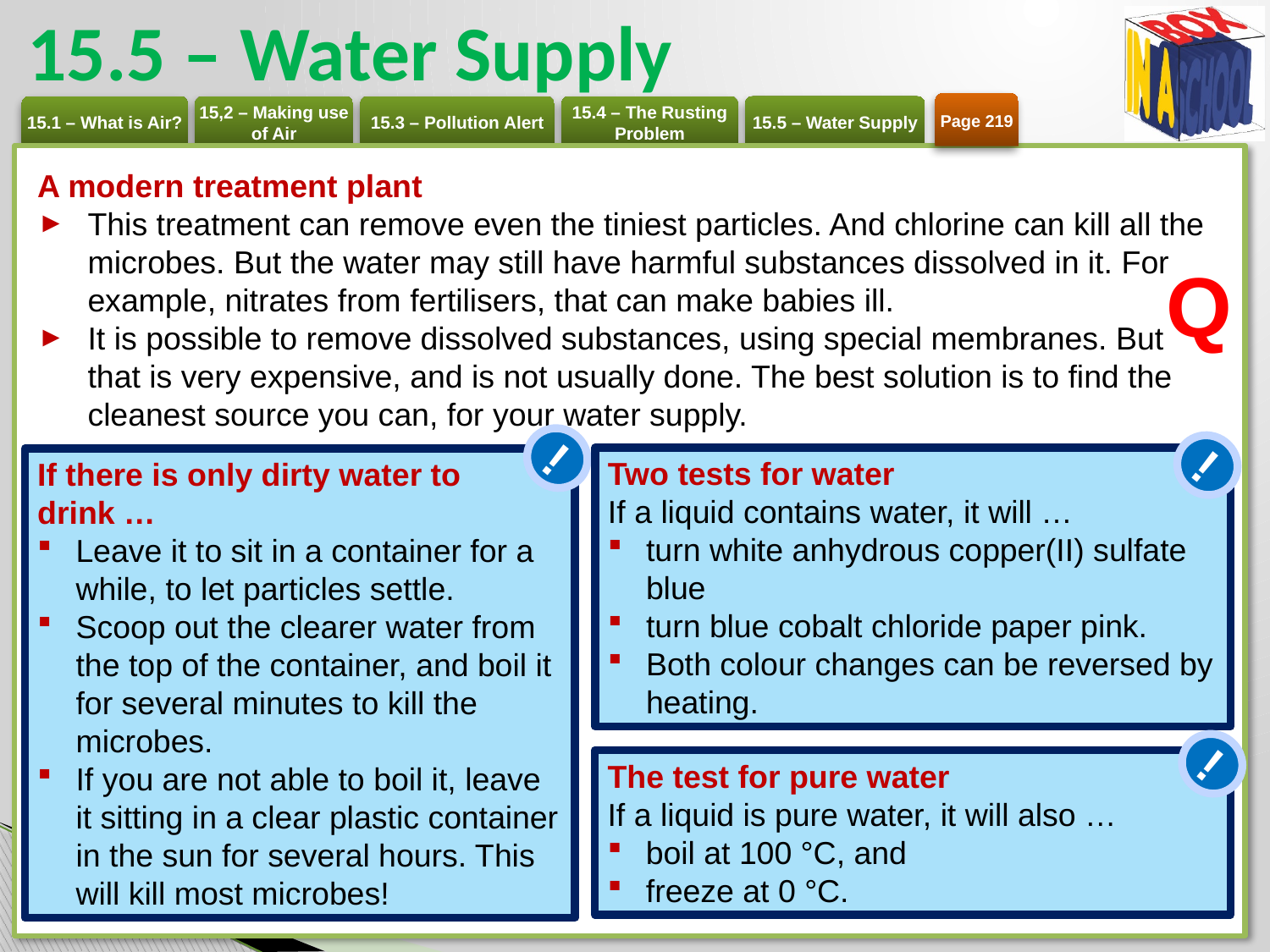

# 15.5 – Water Supply
Page 219
A modern treatment plant
This treatment can remove even the tiniest particles. And chlorine can kill all the microbes. But the water may still have harmful substances dissolved in it. For example, nitrates from fertilisers, that can make babies ill.
It is possible to remove dissolved substances, using special membranes. But that is very expensive, and is not usually done. The best solution is to find the cleanest source you can, for your water supply.
Q
!
!
If there is only dirty water to
drink …
Leave it to sit in a container for a while, to let particles settle.
Scoop out the clearer water from the top of the container, and boil it for several minutes to kill the microbes.
If you are not able to boil it, leave it sitting in a clear plastic container in the sun for several hours. This will kill most microbes!
Two tests for water
If a liquid contains water, it will …
turn white anhydrous copper(II) sulfate blue
turn blue cobalt chloride paper pink.
Both colour changes can be reversed by heating.
!
The test for pure water
If a liquid is pure water, it will also …
boil at 100 °C, and
freeze at 0 °C.